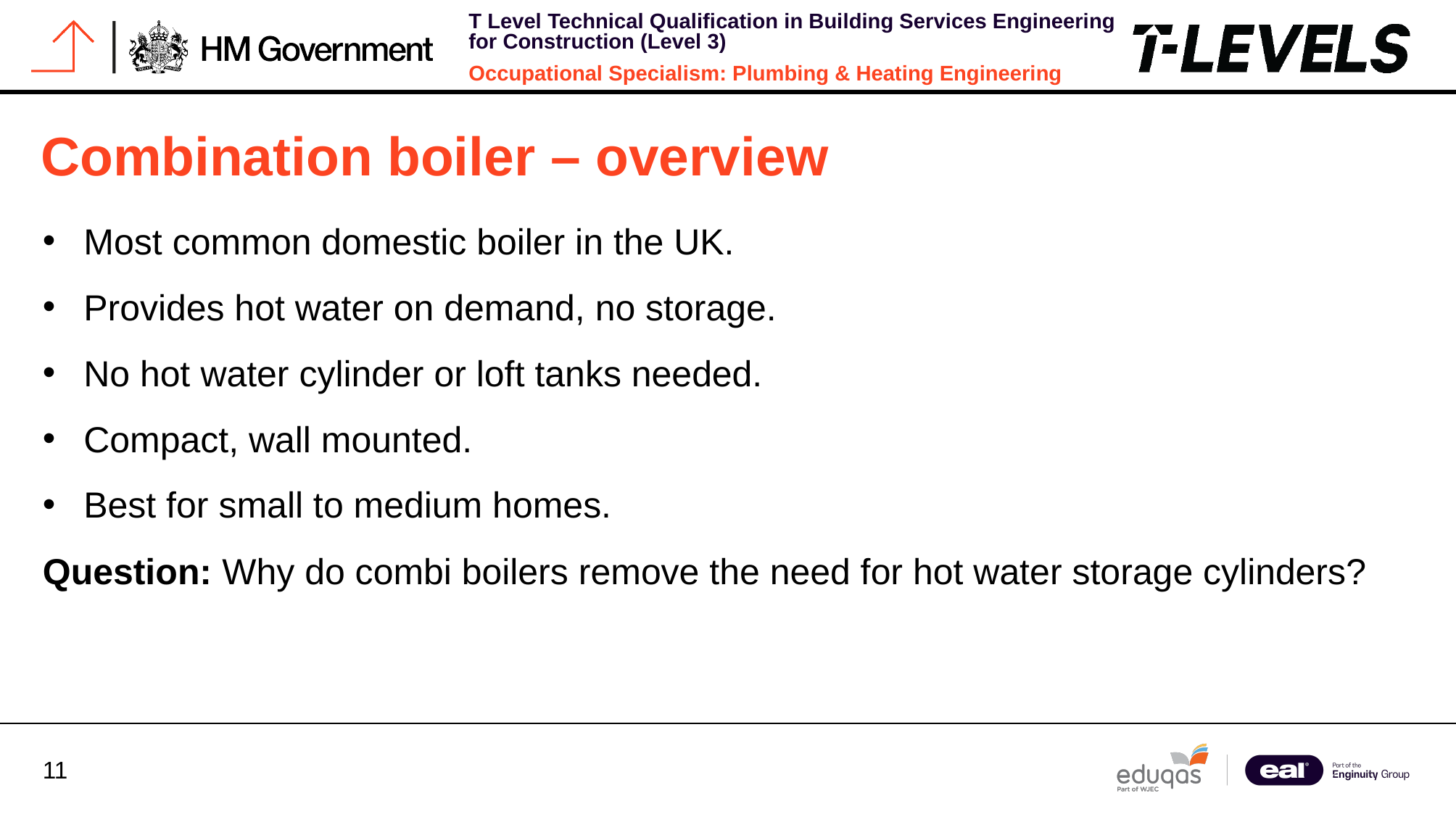

# Combination boiler – overview
Most common domestic boiler in the UK.
Provides hot water on demand, no storage.
No hot water cylinder or loft tanks needed.
Compact, wall mounted.
Best for small to medium homes.
Question: Why do combi boilers remove the need for hot water storage cylinders?